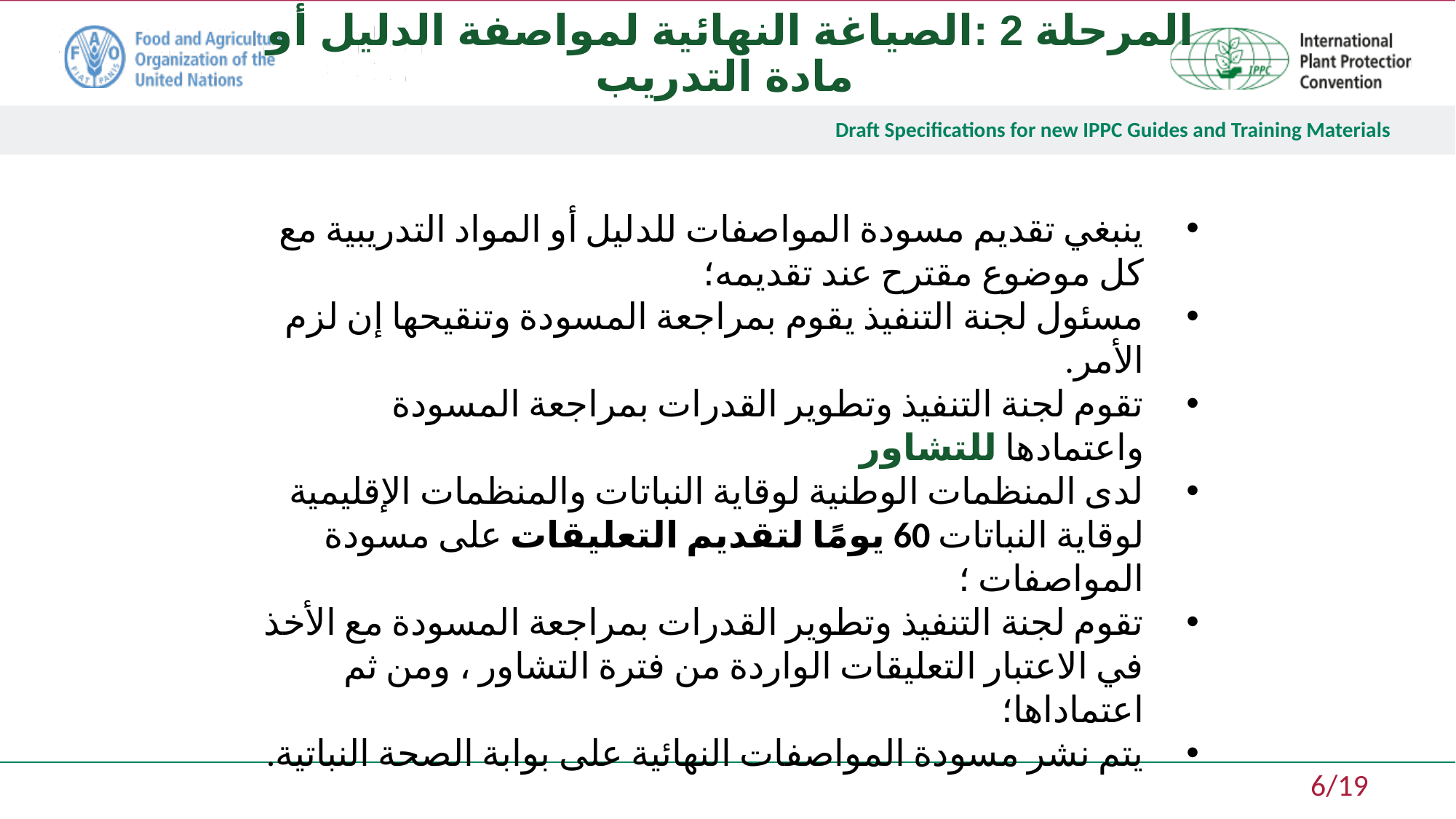

المرحلة 2 :الصياغة النهائية لمواصفة الدليل أو مادة التدريب

ينبغي تقديم مسودة المواصفات للدليل أو المواد التدريبية مع كل موضوع مقترح عند تقديمه؛
مسئول لجنة التنفيذ يقوم بمراجعة المسودة وتنقيحها إن لزم الأمر.
تقوم لجنة التنفيذ وتطوير القدرات بمراجعة المسودة واعتمادها للتشاور
لدى المنظمات الوطنية لوقاية النباتات والمنظمات الإقليمية لوقاية النباتات 60 يومًا لتقديم التعليقات على مسودة المواصفات ؛
تقوم لجنة التنفيذ وتطوير القدرات بمراجعة المسودة مع الأخذ في الاعتبار التعليقات الواردة من فترة التشاور ، ومن ثم اعتماداها؛
يتم نشر مسودة المواصفات النهائية على بوابة الصحة النباتية.